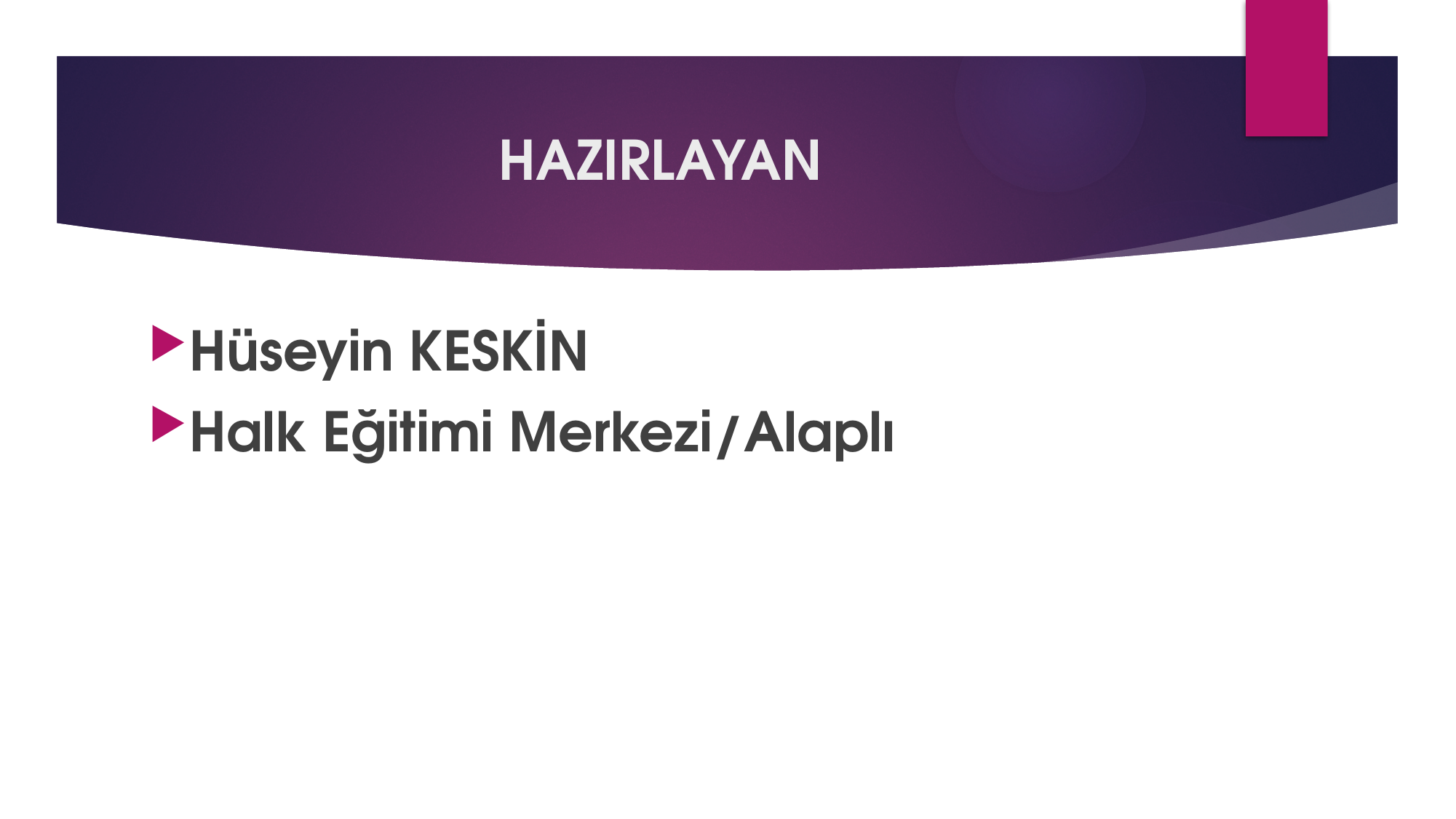

# HAZIRLAYAN
Hüseyin KESKİN
Halk Eğitimi Merkezi/Alaplı